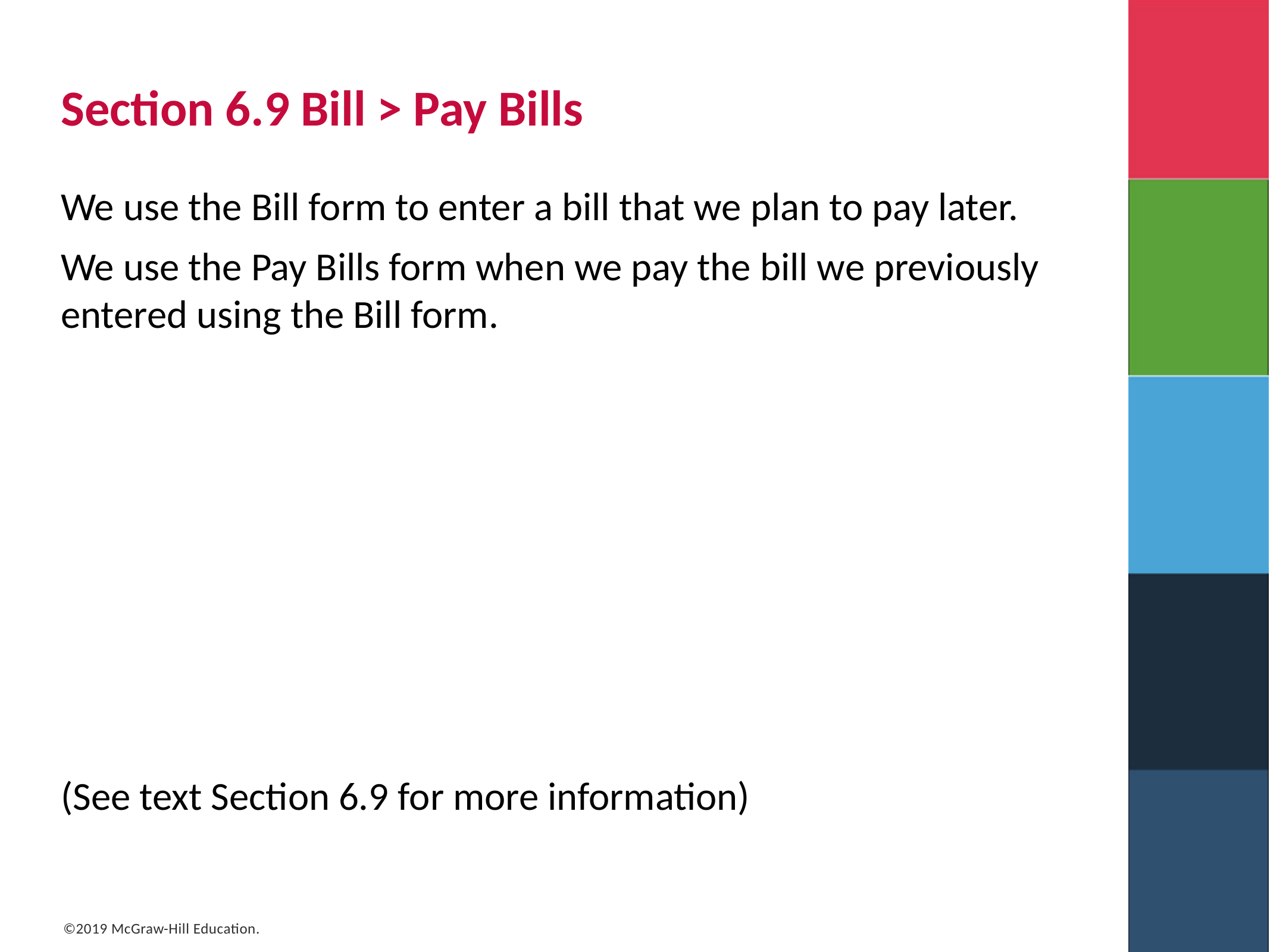

# Section 6.9 Bill > Pay Bills
We use the Bill form to enter a bill that we plan to pay later.
We use the Pay Bills form when we pay the bill we previously entered using the Bill form.
(See text Section 6.9 for more information)